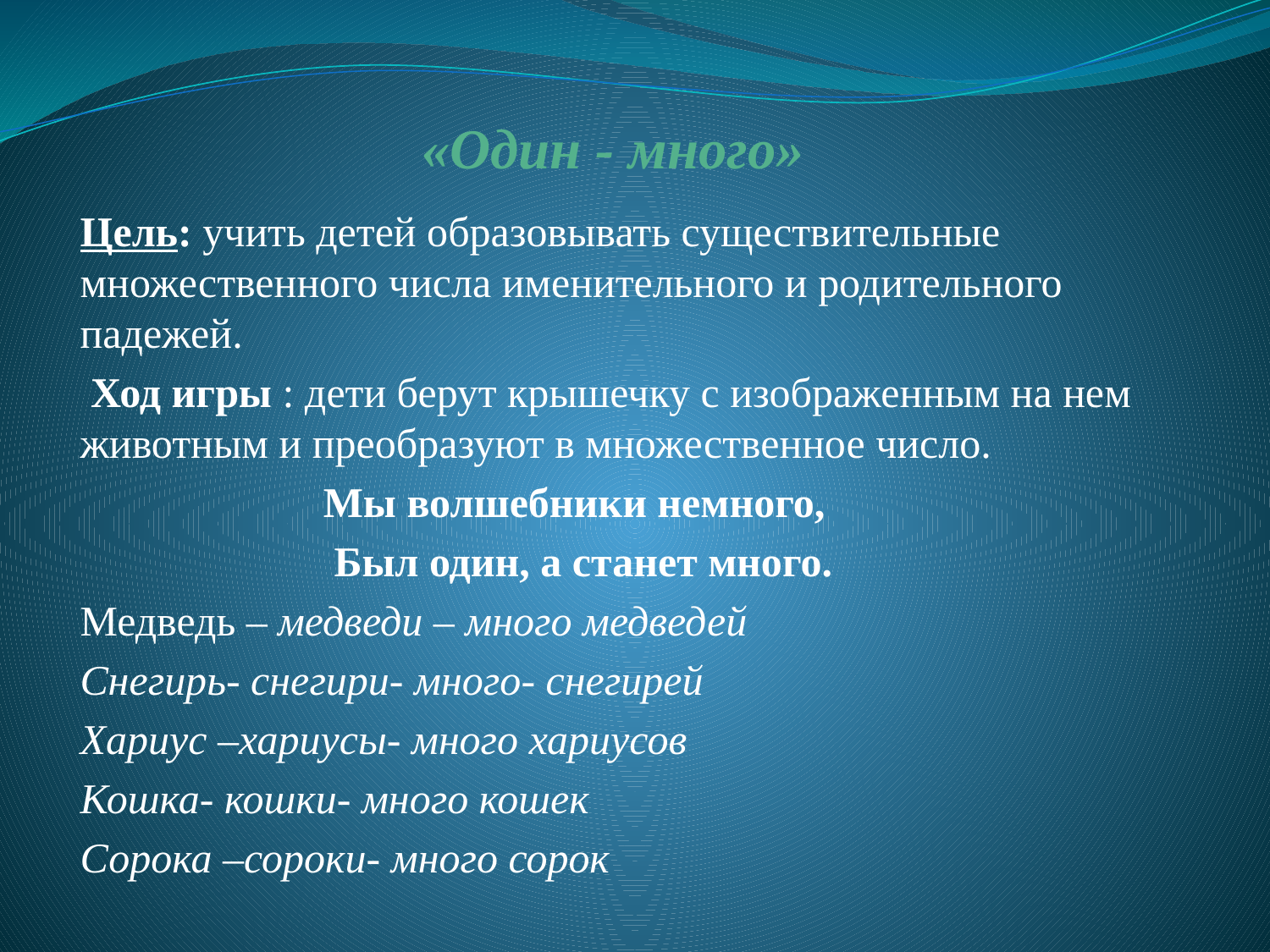

# «Один - много»
Цель: учить детей образовывать существительные множественного числа именительного и родительного падежей.
 Ход игры : дети берут крышечку с изображенным на нем животным и преобразуют в множественное число.
                       Мы волшебники немного,
                        Был один, а станет много.
Медведь – медведи – много медведей
Снегирь- снегири- много- снегирей
Хариус –хариусы- много хариусов
Кошка- кошки- много кошек
Сорока –сороки- много сорок